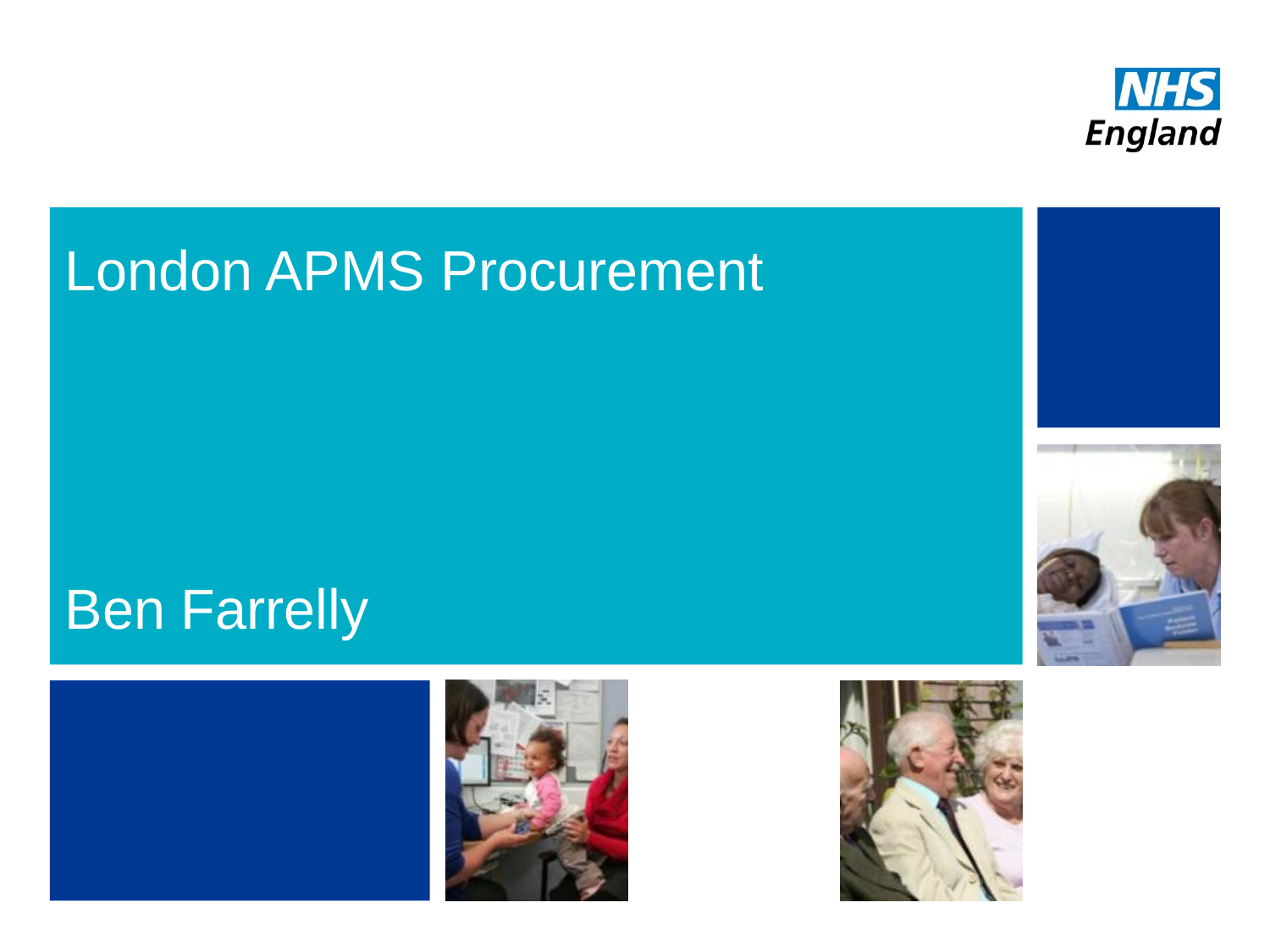

# London APMS Procurement Ben Farrelly
10